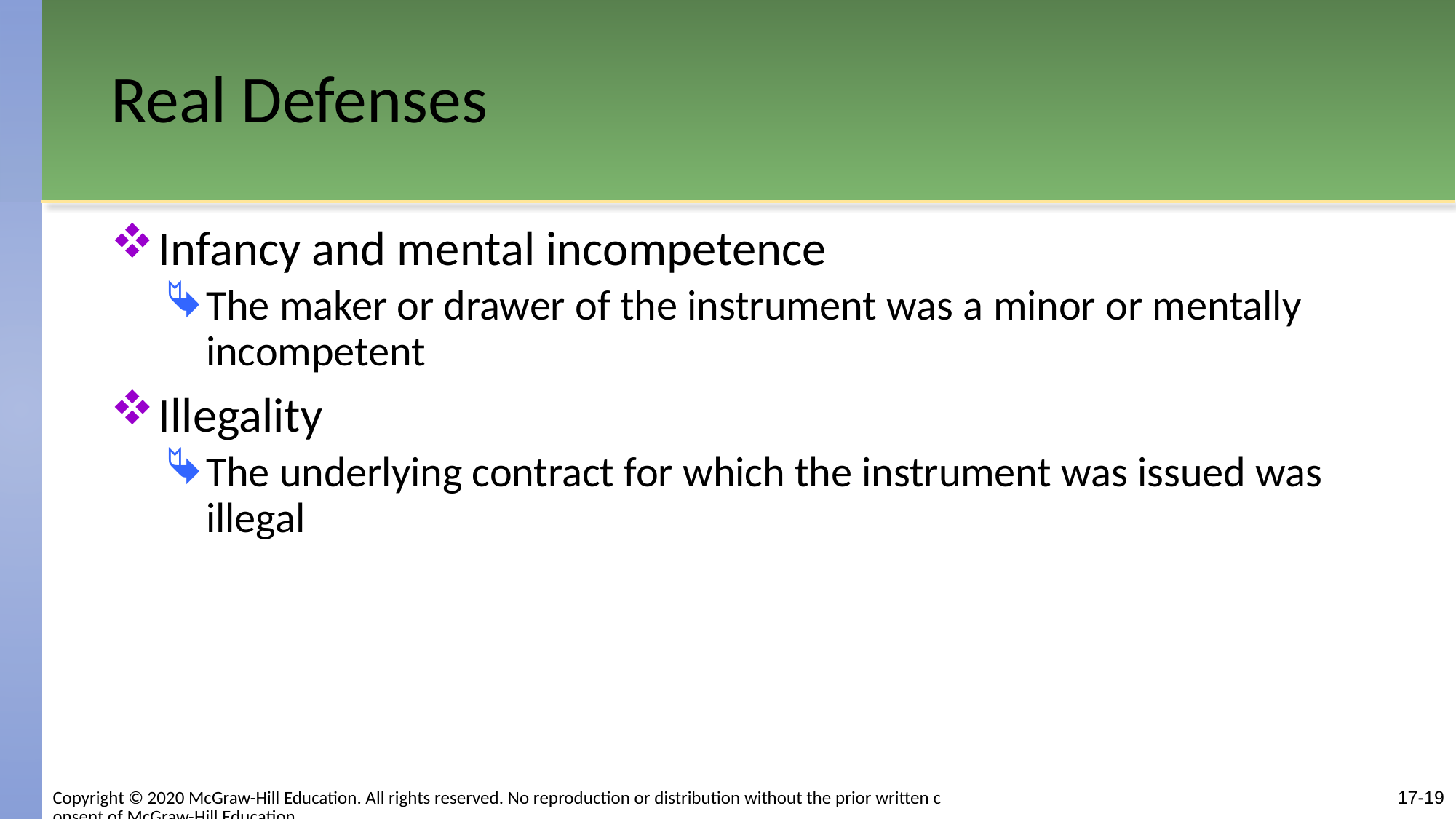

# Real Defenses
Infancy and mental incompetence
The maker or drawer of the instrument was a minor or mentally incompetent
Illegality
The underlying contract for which the instrument was issued was illegal

17-19
Copyright © 2020 McGraw-Hill Education. All rights reserved. No reproduction or distribution without the prior written consent of McGraw-Hill Education.